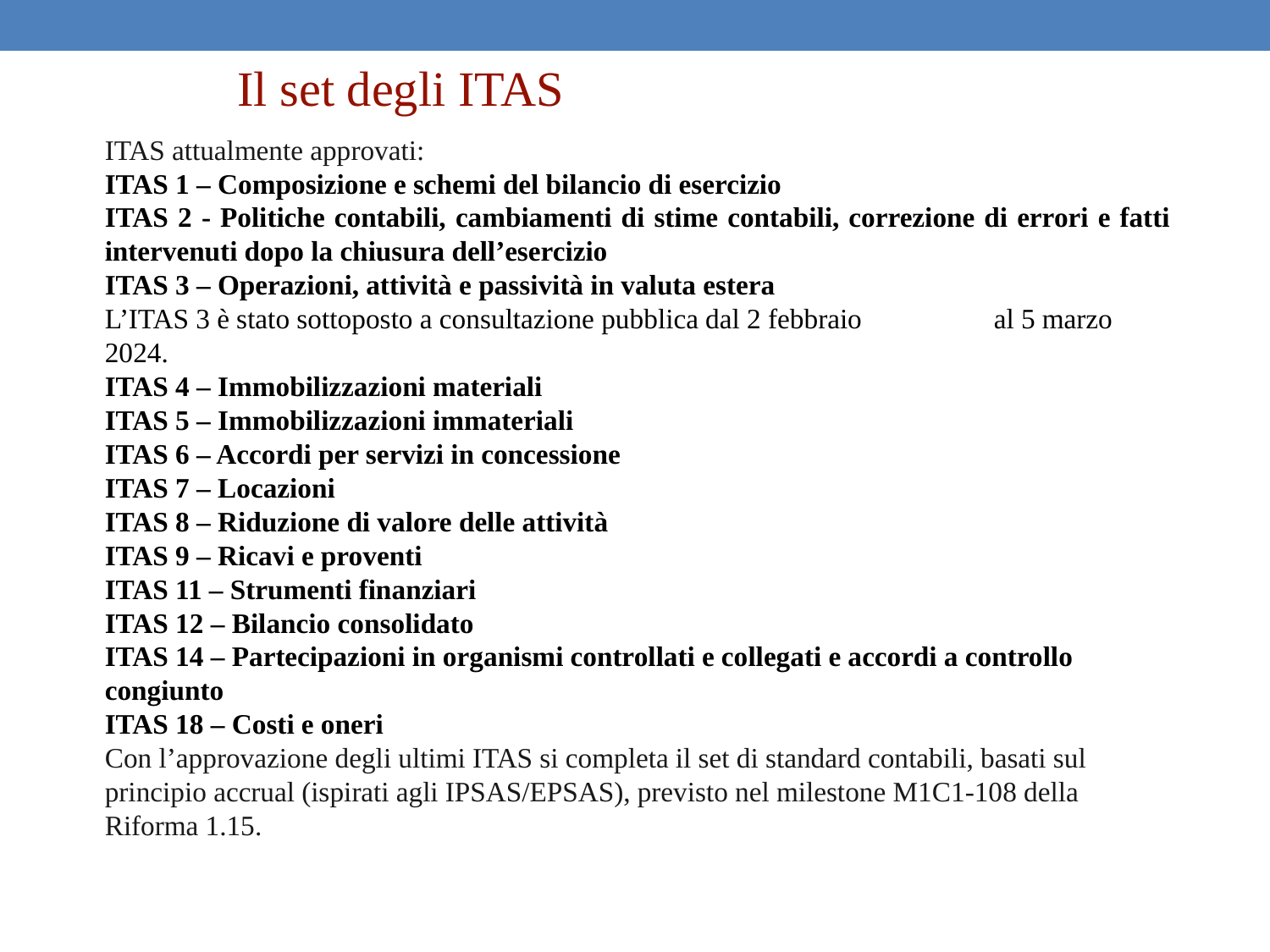

Il set degli ITAS
ITAS attualmente approvati:
ITAS 1 – Composizione e schemi del bilancio di esercizio
ITAS 2 - Politiche contabili, cambiamenti di stime contabili, correzione di errori e fatti intervenuti dopo la chiusura dell’esercizio
ITAS 3 – Operazioni, attività e passività in valuta estera
L’ITAS 3 è stato sottoposto a consultazione pubblica dal 2 febbraio 	al 5 marzo 2024.
ITAS 4 – Immobilizzazioni materiali
ITAS 5 – Immobilizzazioni immateriali
ITAS 6 – Accordi per servizi in concessione
ITAS 7 – Locazioni
ITAS 8 – Riduzione di valore delle attività
ITAS 9 – Ricavi e proventi
ITAS 11 – Strumenti finanziari
ITAS 12 – Bilancio consolidato
ITAS 14 – Partecipazioni in organismi controllati e collegati e accordi a controllo congiunto
ITAS 18 – Costi e oneri
Con l’approvazione degli ultimi ITAS si completa il set di standard contabili, basati sul principio accrual (ispirati agli IPSAS/EPSAS), previsto nel milestone M1C1-108 della Riforma 1.15.